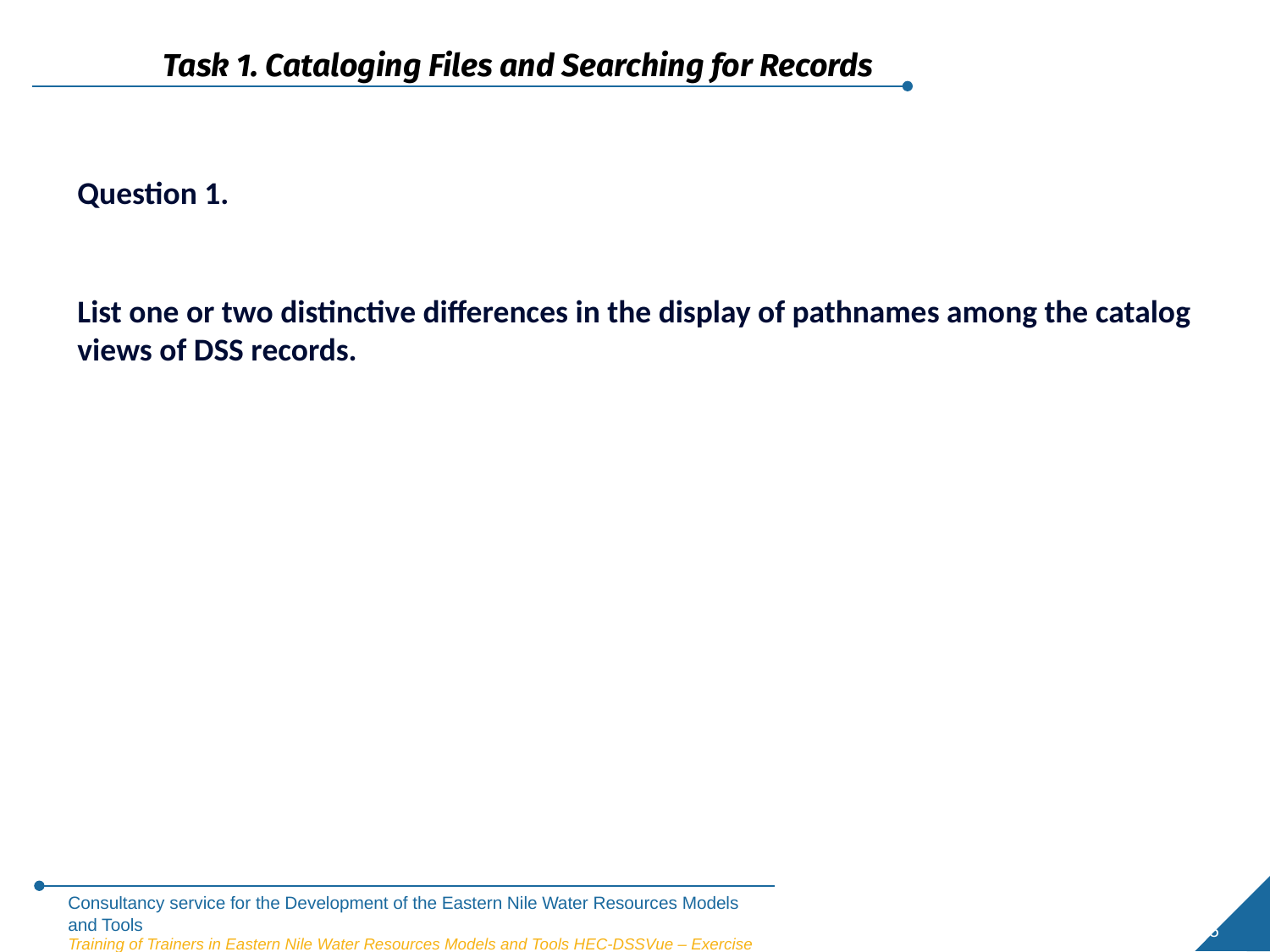

Task 1. Cataloging Files and Searching for Records
Question 1.

List one or two distinctive differences in the display of pathnames among the catalog views of DSS records.